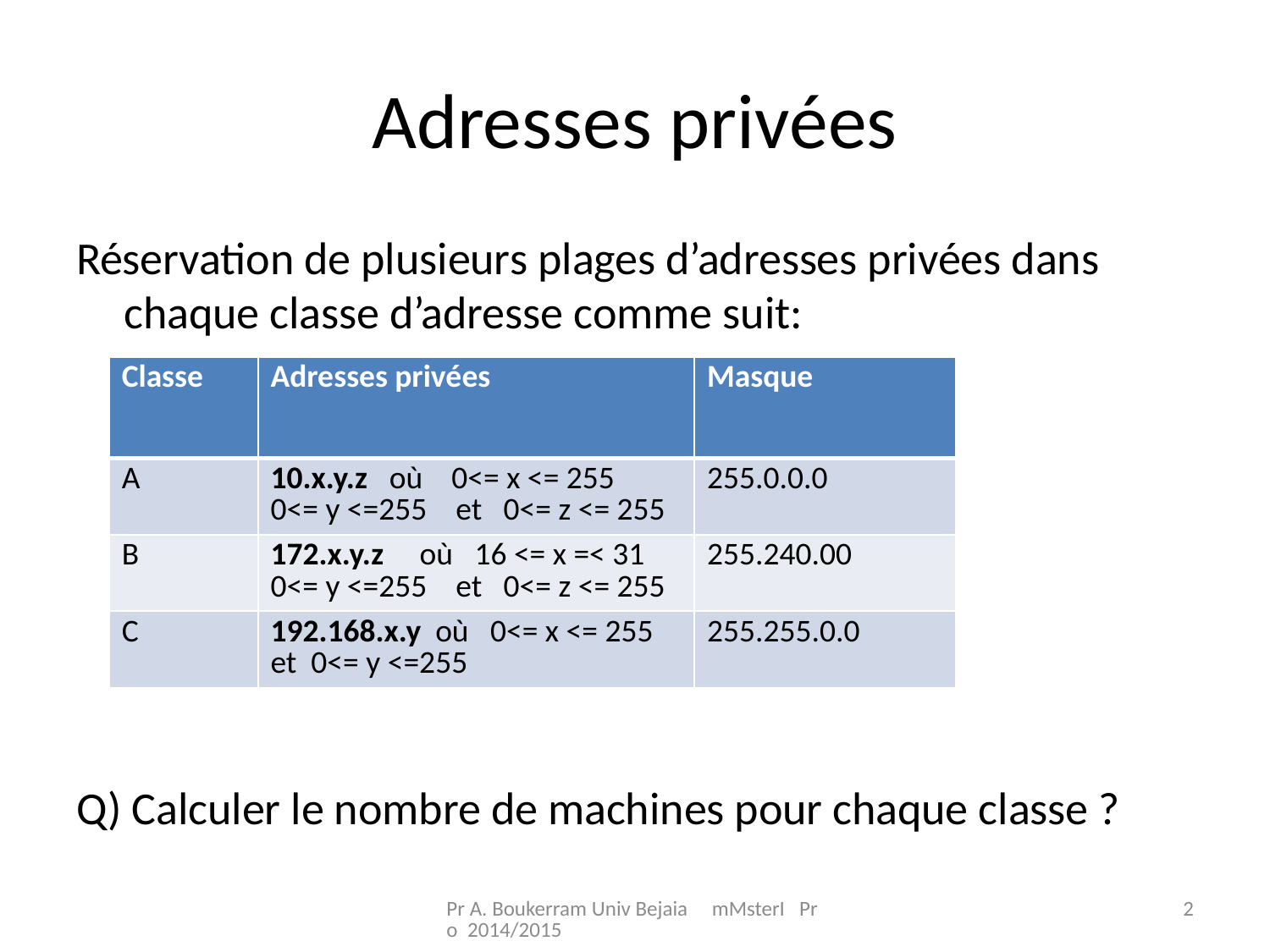

# Adresses privées
Réservation de plusieurs plages d’adresses privées dans chaque classe d’adresse comme suit:

Q) Calculer le nombre de machines pour chaque classe ?

| Classe | Adresses privées | Masque |
| --- | --- | --- |
| A | 10.x.y.z où 0<= x <= 255 0<= y <=255 et 0<= z <= 255 | 255.0.0.0 |
| B | 172.x.y.z où 16 <= x =< 31 0<= y <=255 et 0<= z <= 255 | 255.240.00 |
| C | 192.168.x.y où 0<= x <= 255 et 0<= y <=255 | 255.255.0.0 |
Pr A. Boukerram Univ Bejaia     mMsterI   Pro  2014/2015
2